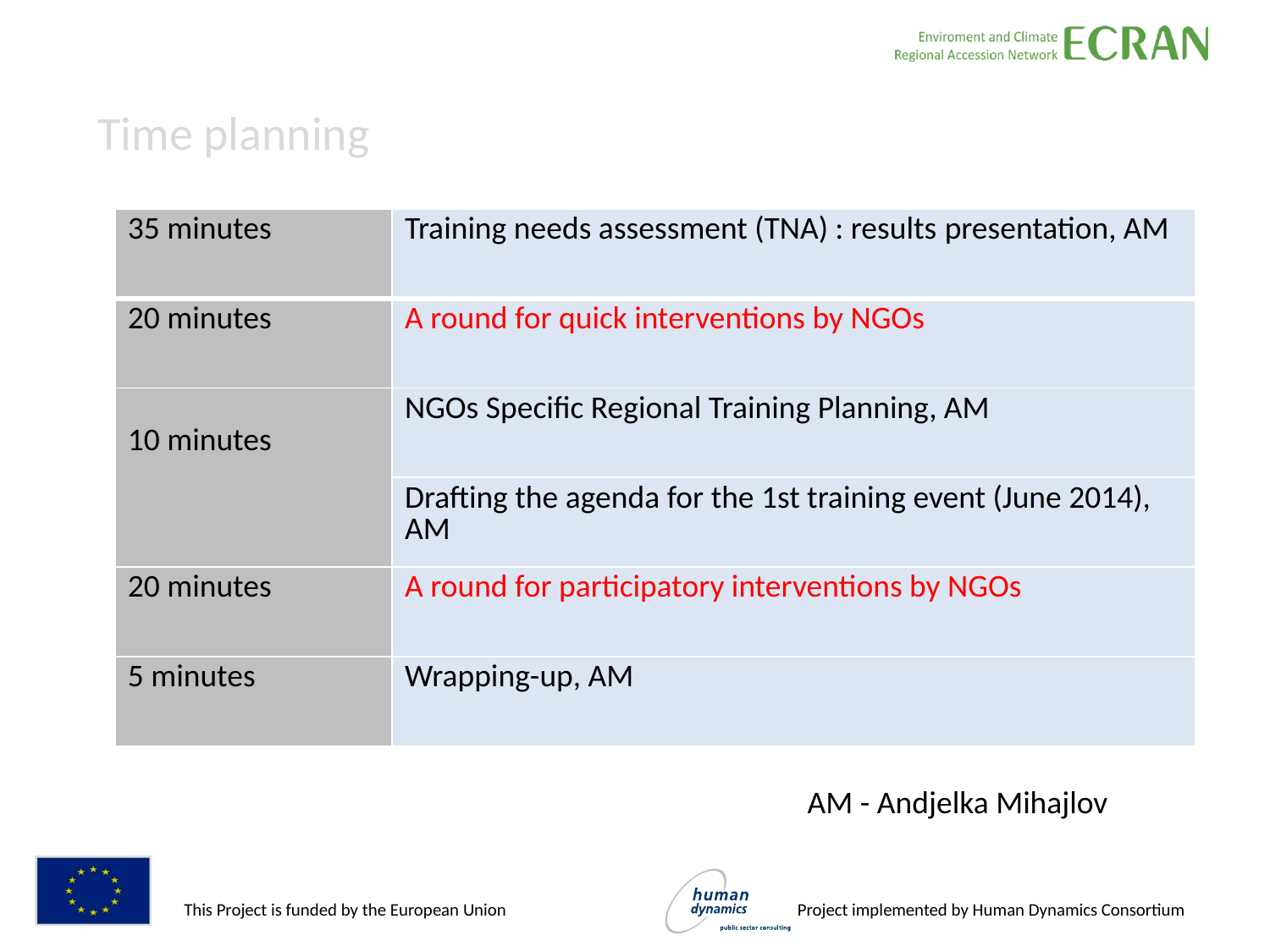

# Time planning
| 35 minutes | Training needs assessment (TNA) : results presentation, AM |
| --- | --- |
| 20 minutes | A round for quick interventions by NGOs |
| 10 minutes | NGOs Specific Regional Training Planning, AM |
|  | Drafting the agenda for the 1st training event (June 2014), AM |
| 20 minutes | A round for participatory interventions by NGOs |
| 5 minutes | Wrapping-up, AM |
AM - Andjelka Mihajlov